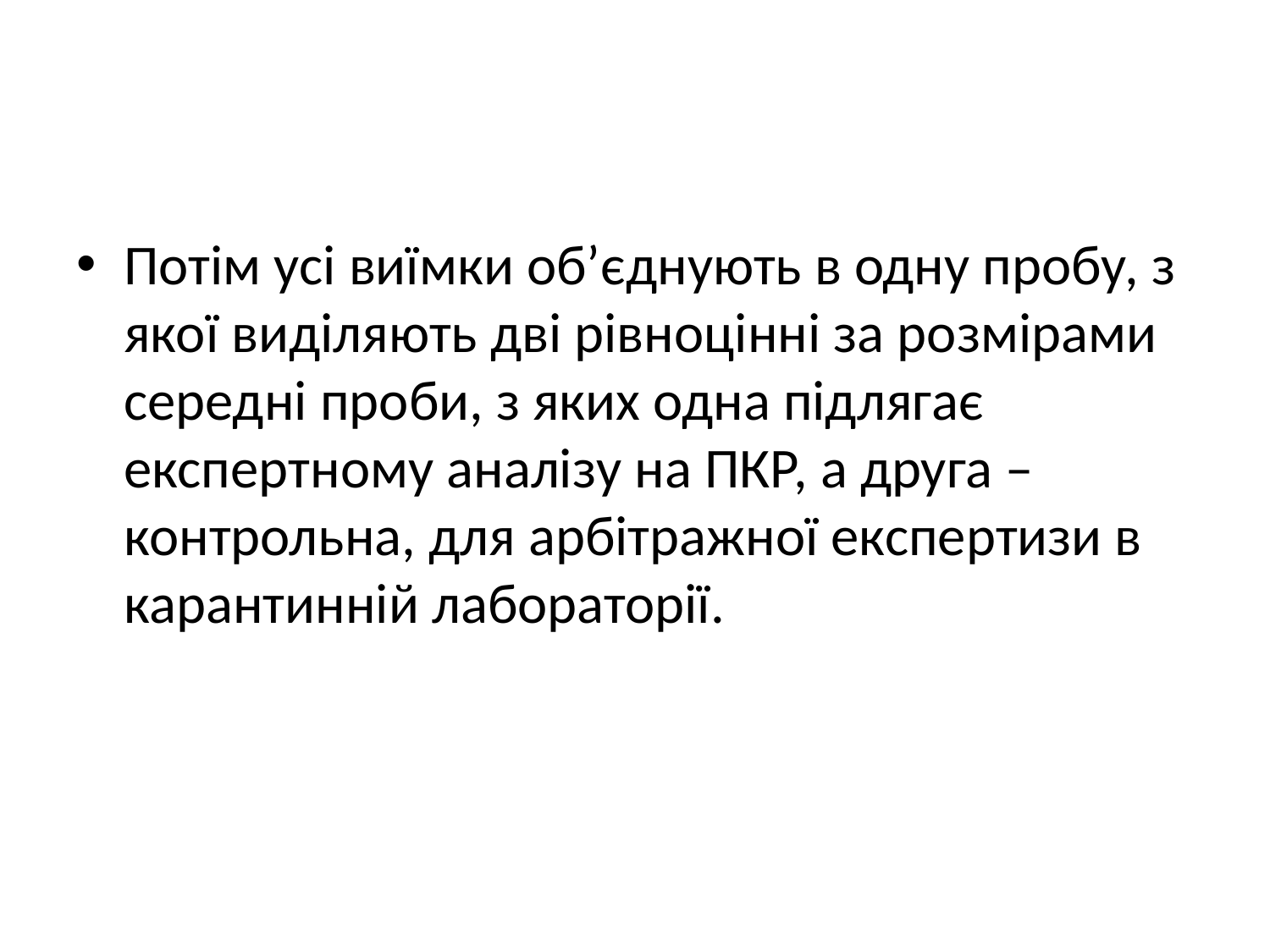

#
Потім усі виїмки об’єднують в одну пробу, з якої виділяють дві рівноцінні за розмірами середні проби, з яких одна підлягає експертному аналізу на ПКР, а друга – контрольна, для арбітражної експертизи в карантинній лабораторії.